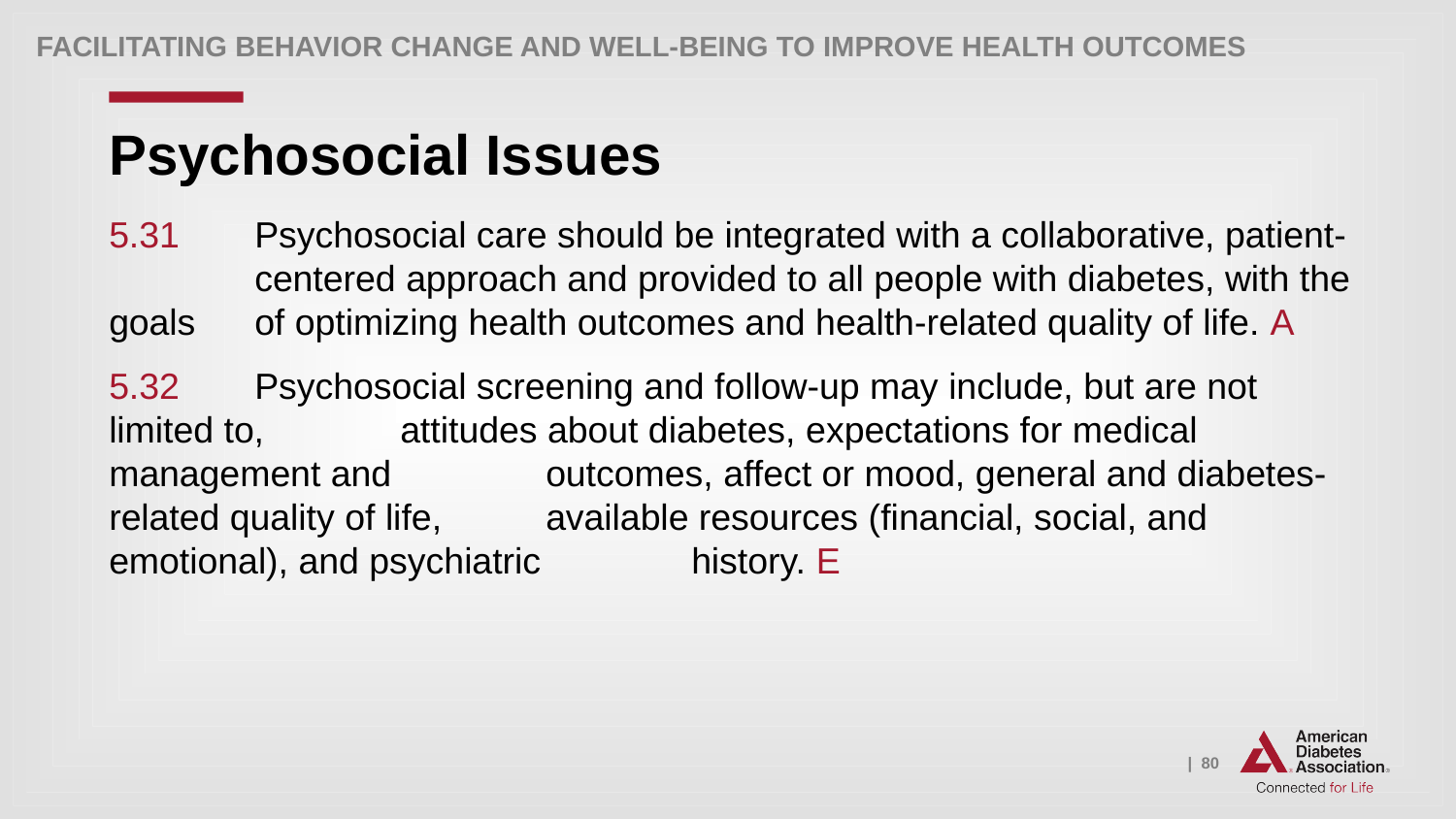

Facilitating Behavior Change and Well-being to Improve Health Outcomes
# Psychosocial Issues
5.31 	Psychosocial care should be integrated with a collaborative, patient-	centered approach and provided to all people with diabetes, with the goals 	of optimizing health outcomes and health-related quality of life. A
5.32 	Psychosocial screening and follow-up may include, but are not limited to, 	attitudes about diabetes, expectations for medical management and 	outcomes, affect or mood, general and diabetes-related quality of life, 	available resources (financial, social, and emotional), and psychiatric 	history. E